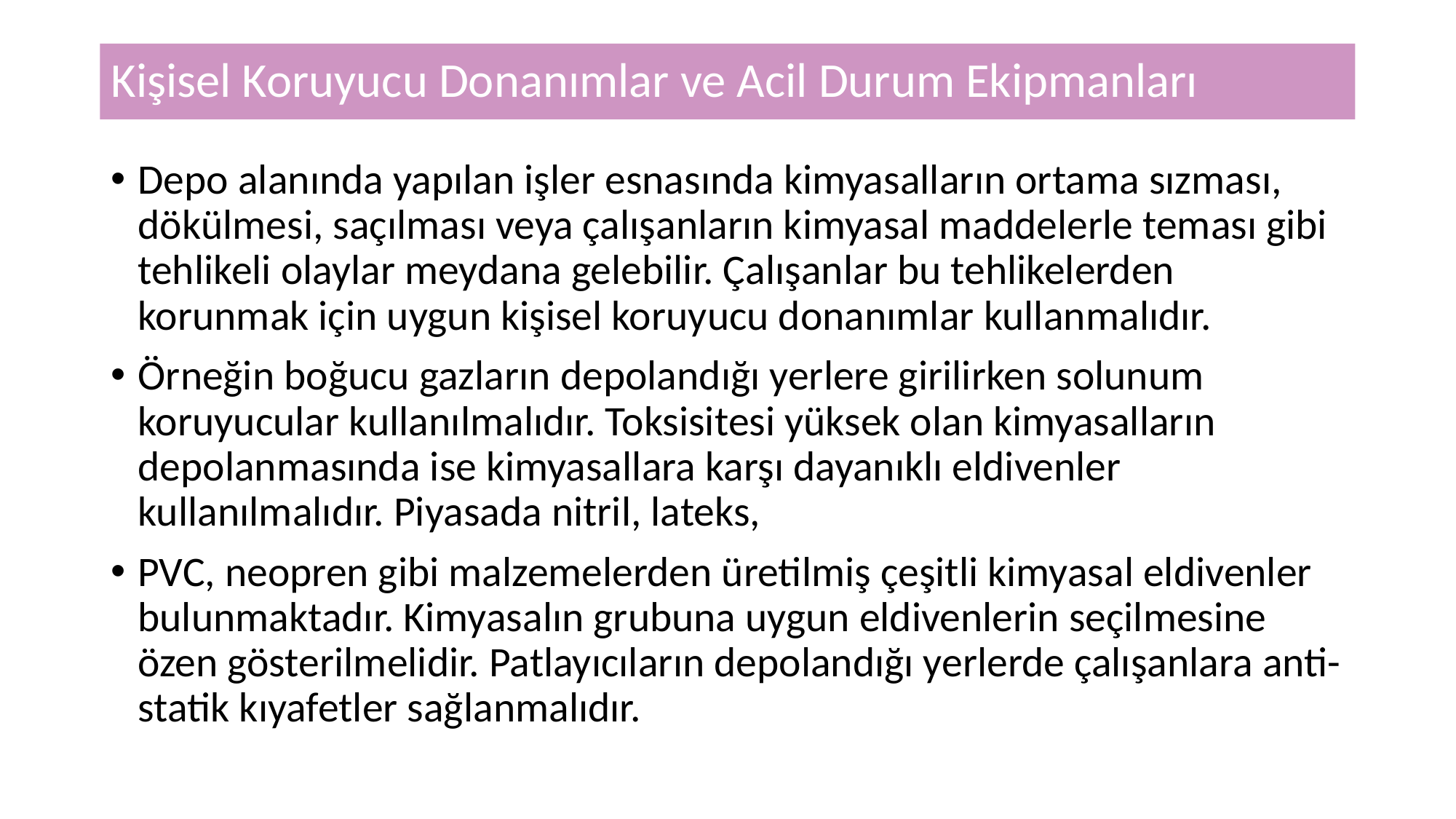

# Kişisel Koruyucu Donanımlar ve Acil Durum Ekipmanları
Depo alanında yapılan işler esnasında kimyasalların ortama sızması, dökülmesi, saçılması veya çalışanların kimyasal maddelerle teması gibi tehlikeli olaylar meydana gelebilir. Çalışanlar bu tehlikelerden korunmak için uygun kişisel koruyucu donanımlar kullanmalıdır.
Örneğin boğucu gazların depolandığı yerlere girilirken solunum koruyucular kullanılmalıdır. Toksisitesi yüksek olan kimyasalların depolanmasında ise kimyasallara karşı dayanıklı eldivenler kullanılmalıdır. Piyasada nitril, lateks,
PVC, neopren gibi malzemelerden üretilmiş çeşitli kimyasal eldivenler bulunmaktadır. Kimyasalın grubuna uygun eldivenlerin seçilmesine özen gösterilmelidir. Patlayıcıların depolandığı yerlerde çalışanlara anti-statik kıyafetler sağlanmalıdır.